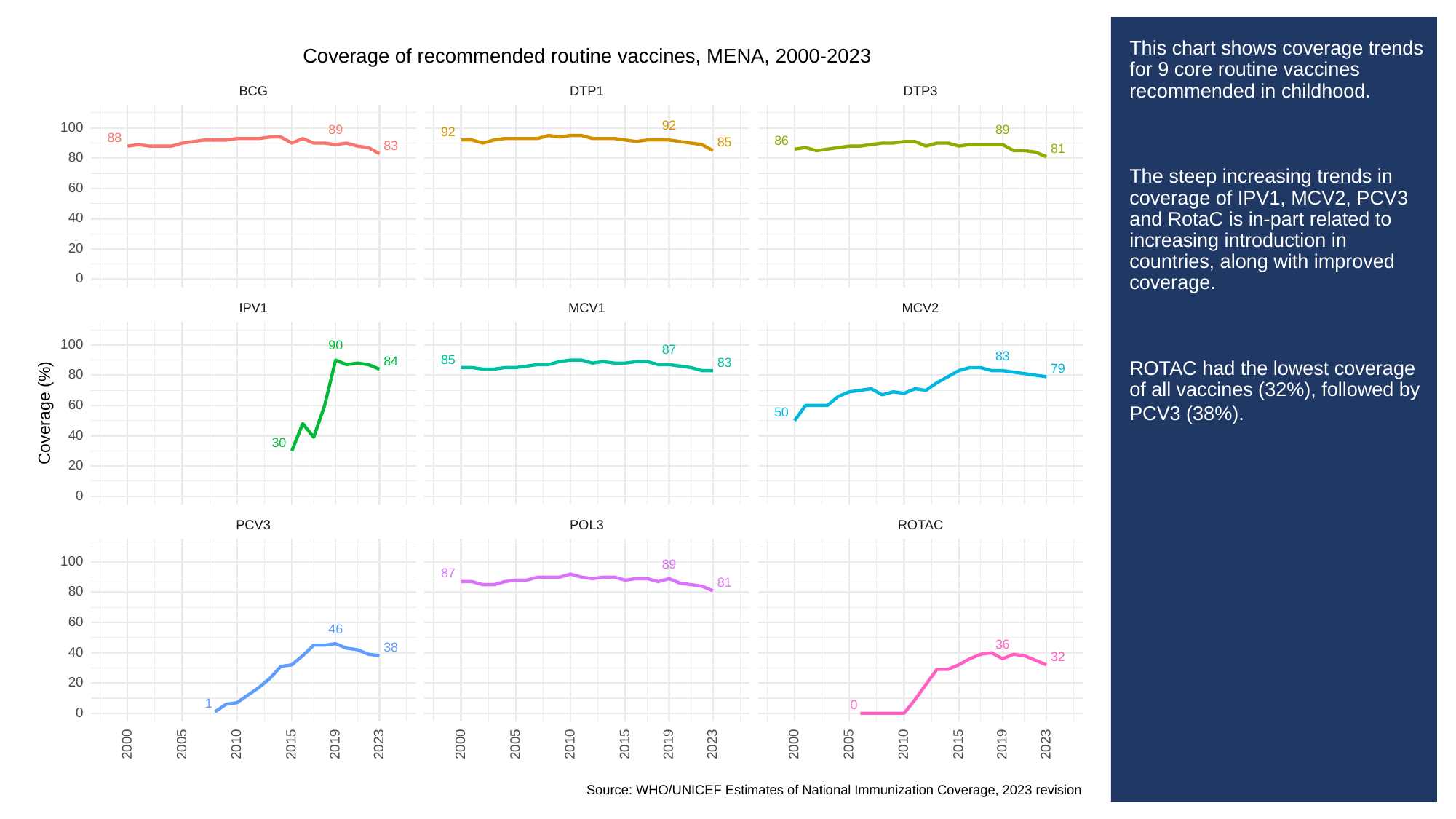

# This chart shows coverage trends for 9 core routine vaccines recommended in childhood.

The steep increasing trends in coverage of IPV1, MCV2, PCV3 and RotaC is in-part related to increasing introduction in countries, along with improved coverage.

ROTAC had the lowest coverage of all vaccines (32%), followed by
PCV3 (38%).

Coverage of recommended routine vaccines, MENA, 2000-2023
BCG
DTP3
DTP1

92
100
89
89
92

88

86

85
83

81
80

60

40

20

0

MCV1
MCV2
IPV1

100
90

87
83
85
84
83

79

80

60
Coverage (%)

50

40

30

20

0

POL3
PCV3
ROTAC

100
89

87

81
80

60

46

36
38

40
32

20

1
0
0

2023
2023
2023
2000
2005
2010
2015
2019
2000
2005
2010
2015
2019
2000
2005
2010
2015
2019
Source: WHO/UNICEF Estimates of National Immunization Coverage, 2023 revision